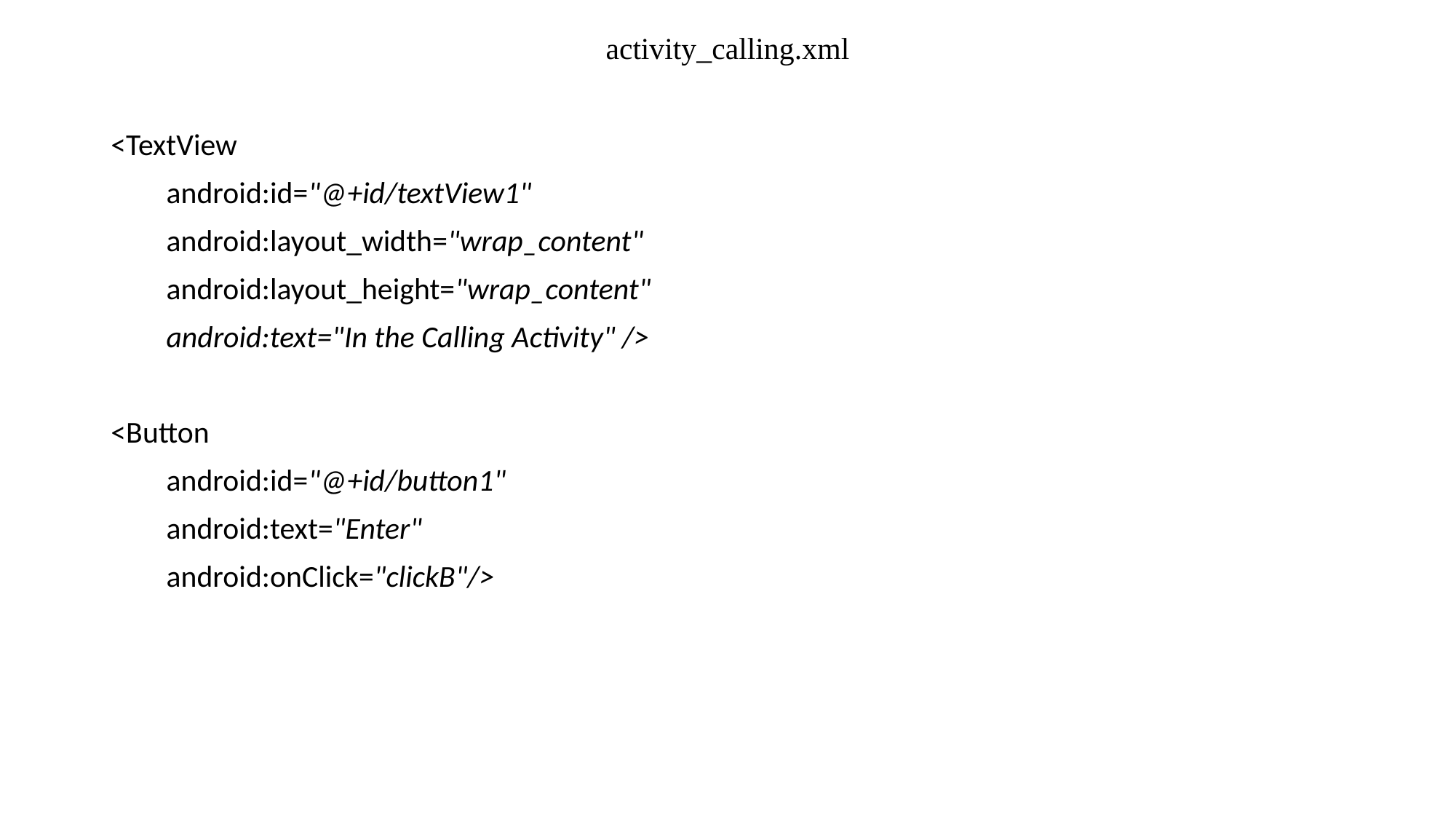

activity_calling.xml

<TextView
        android:id="@+id/textView1"
        android:layout_width="wrap_content"
        android:layout_height="wrap_content"
        android:text="In the Calling Activity" />

<Button
        android:id="@+id/button1"
        android:text="Enter"
        android:onClick="clickB"/>